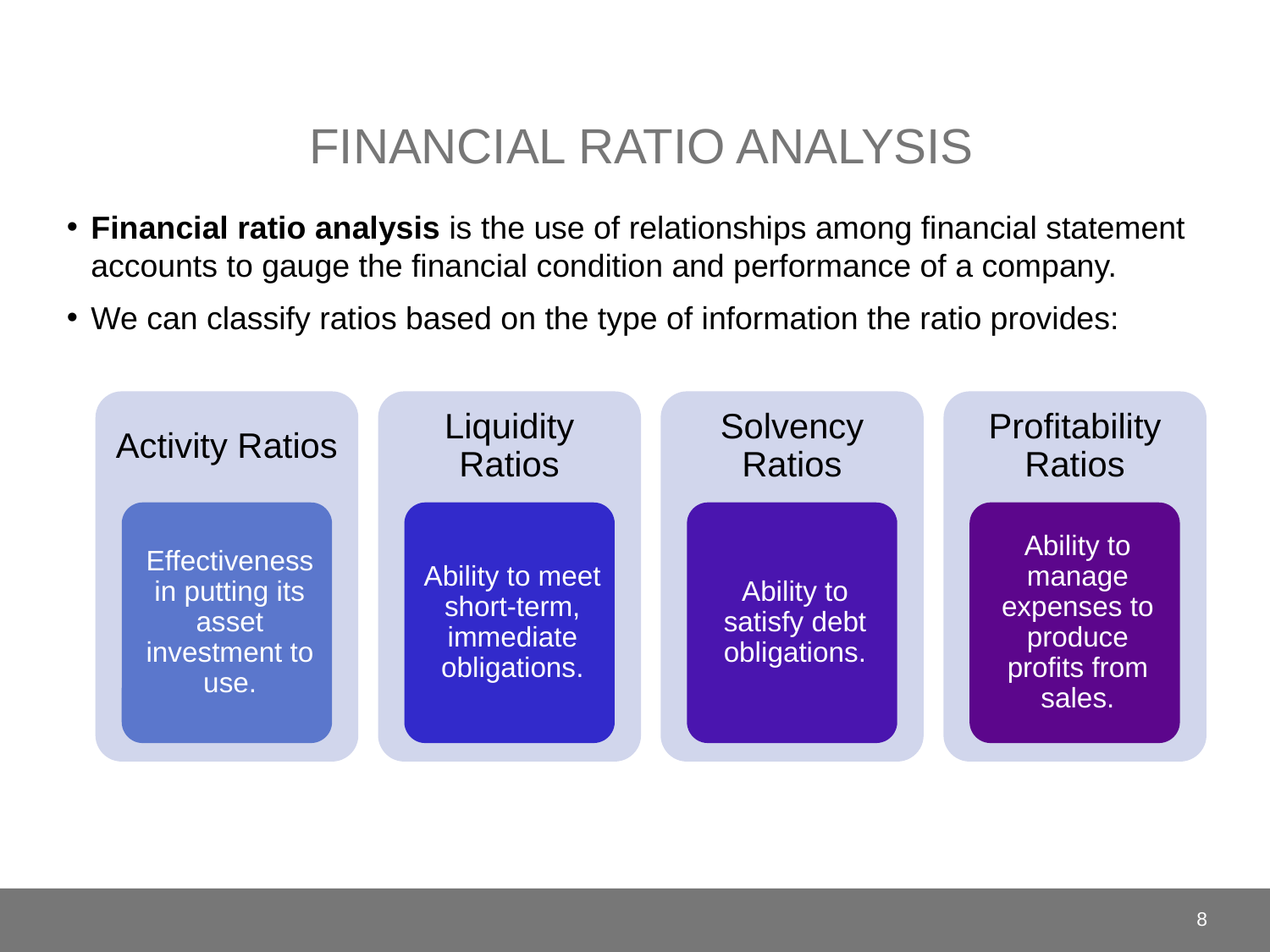

# Financial Ratio Analysis
Financial ratio analysis is the use of relationships among financial statement accounts to gauge the financial condition and performance of a company.
We can classify ratios based on the type of information the ratio provides:

Activity Ratios
Effectiveness in putting its asset investment to use.
Liquidity Ratios
Ability to meet short-term, immediate obligations.
Solvency Ratios
Ability to satisfy debt obligations.
Profitability Ratios
Ability to manage expenses to produce profits from sales.
8